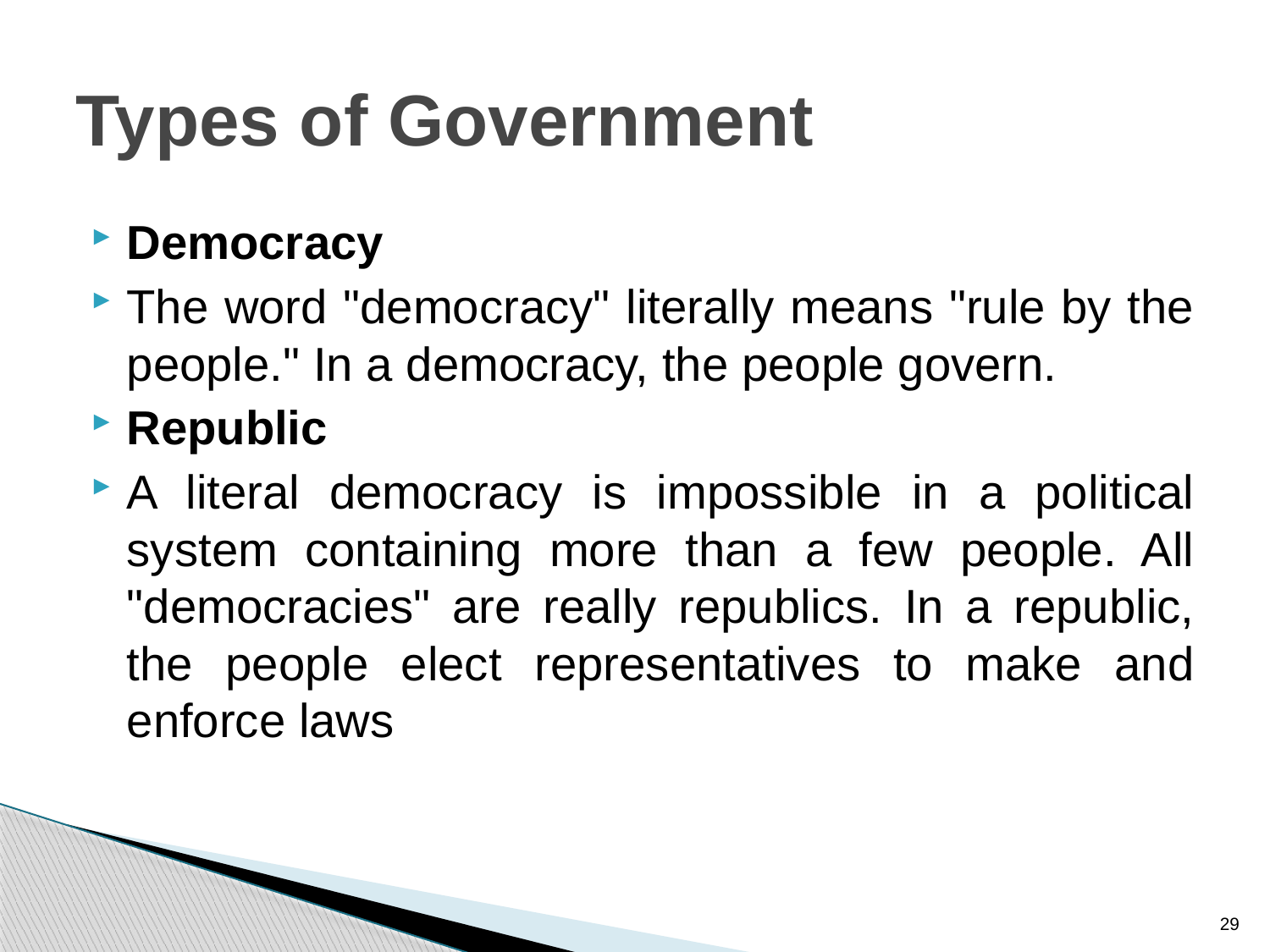

# Types of Government
Democracy
The word "democracy" literally means "rule by the people." In a democracy, the people govern.
Republic
A literal democracy is impossible in a political system containing more than a few people. All "democracies" are really republics. In a republic, the people elect representatives to make and enforce laws
29